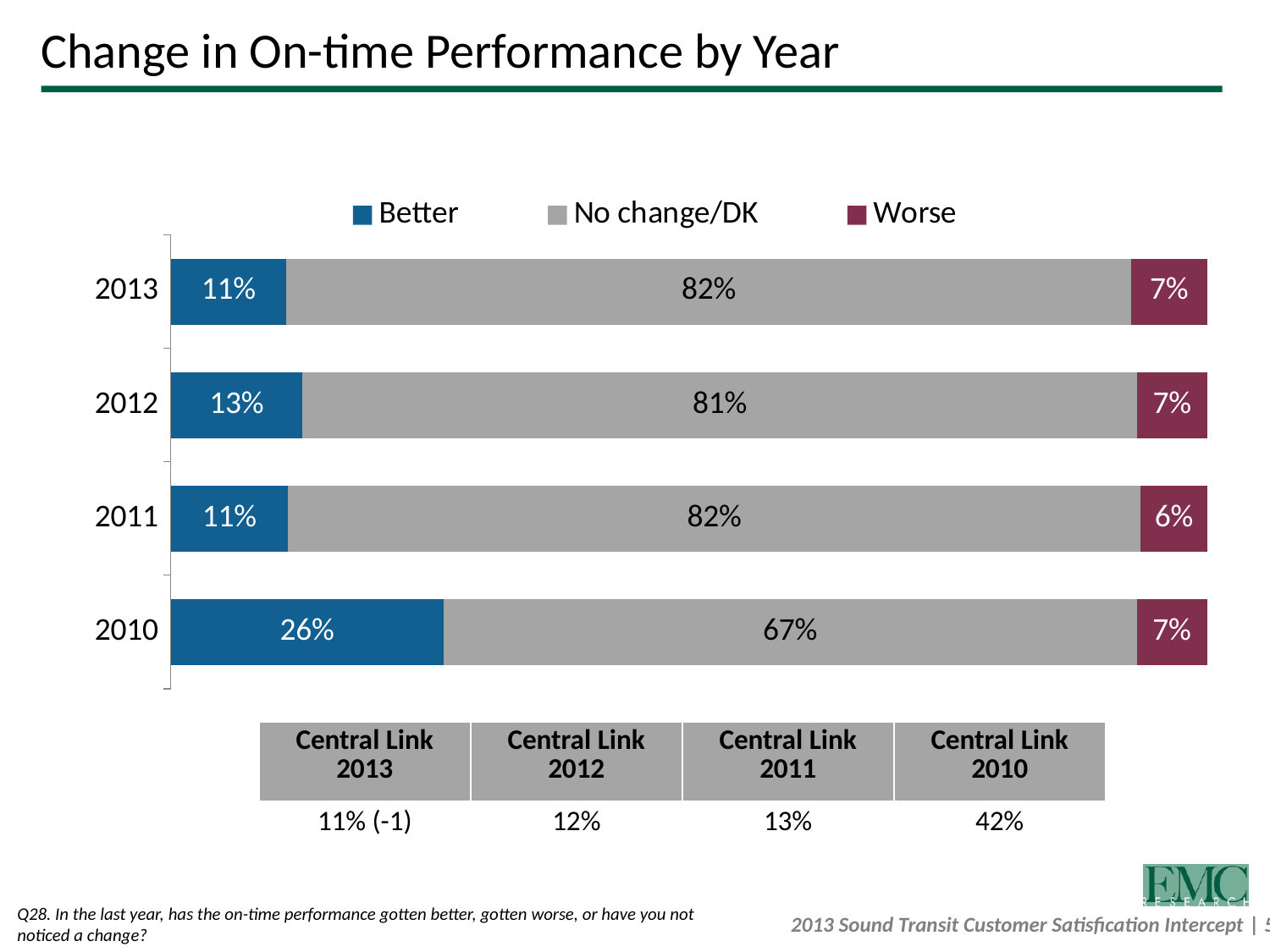

# Change in On-time Performance by Year

### Chart

| Category | Better | No change/DK | Worse |
|---|---|---|---|
| 2013 | 0.11167039687543615 | 0.8152343083312601 | 0.0730952947933128 |
| 2012 | 0.12695486545163365 | 0.8057482144132426 | 0.06729692013512188 |
| 2011 | 0.11323935689014157 | 0.8228194157445581 | 0.06394121851561611 |
| 2010 | 0.2633504711182363 | 0.6689686703542141 | 0.06768077153478261 |
| Central Link 2013 | Central Link 2012 | Central Link 2011 | Central Link 2010 |
| --- | --- | --- | --- |
| 11% (-1) | 12% | 13% | 42% |
Q28. In the last year, has the on-time performance gotten better, gotten worse, or have you not noticed a change?